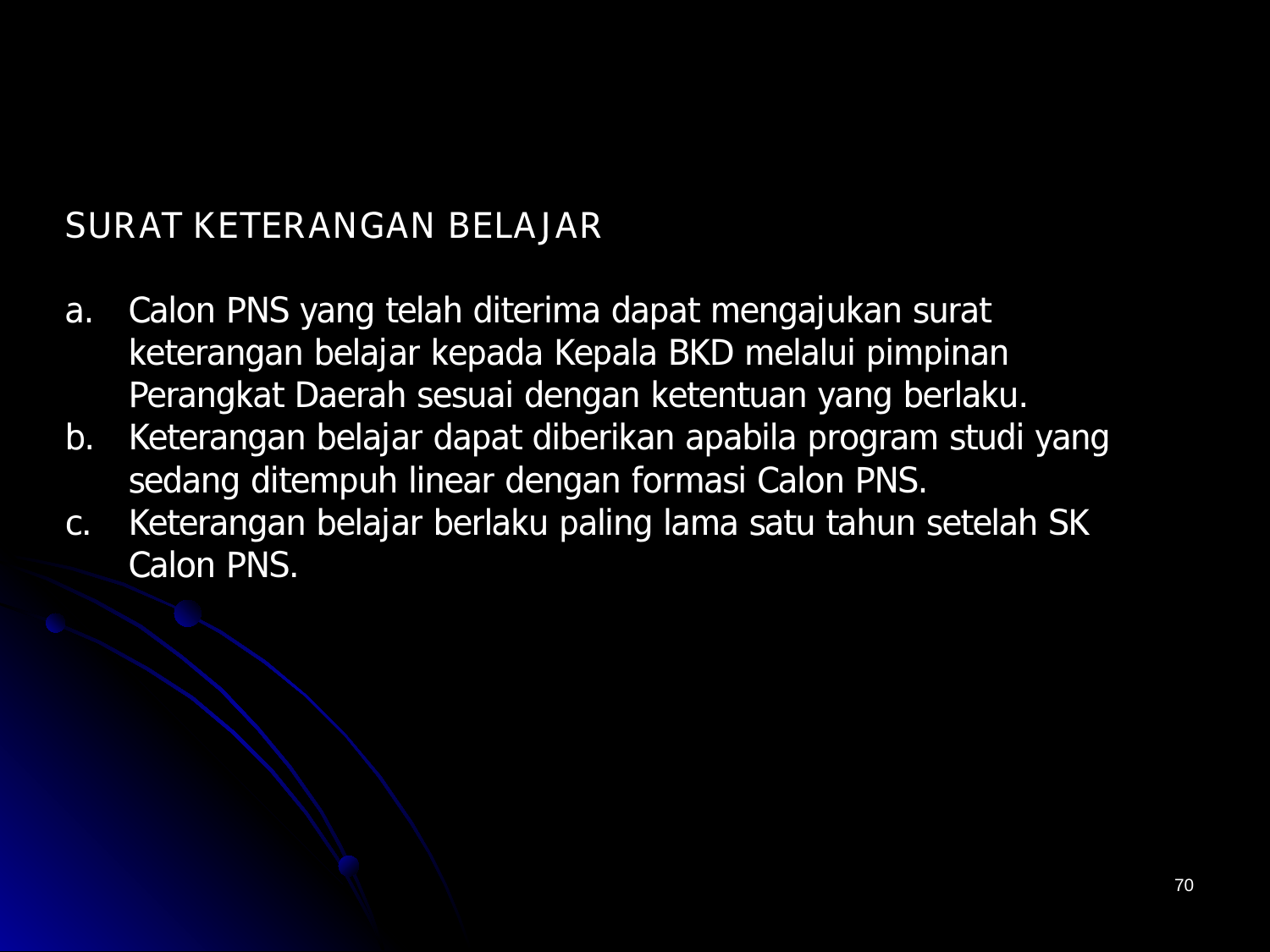

SURAT KETERANGAN BELAJAR

Calon PNS yang telah diterima dapat mengajukan surat keterangan belajar kepada Kepala BKD melalui pimpinan Perangkat Daerah sesuai dengan ketentuan yang berlaku.
Keterangan belajar dapat diberikan apabila program studi yang sedang ditempuh linear dengan formasi Calon PNS.
Keterangan belajar berlaku paling lama satu tahun setelah SK Calon PNS.
70